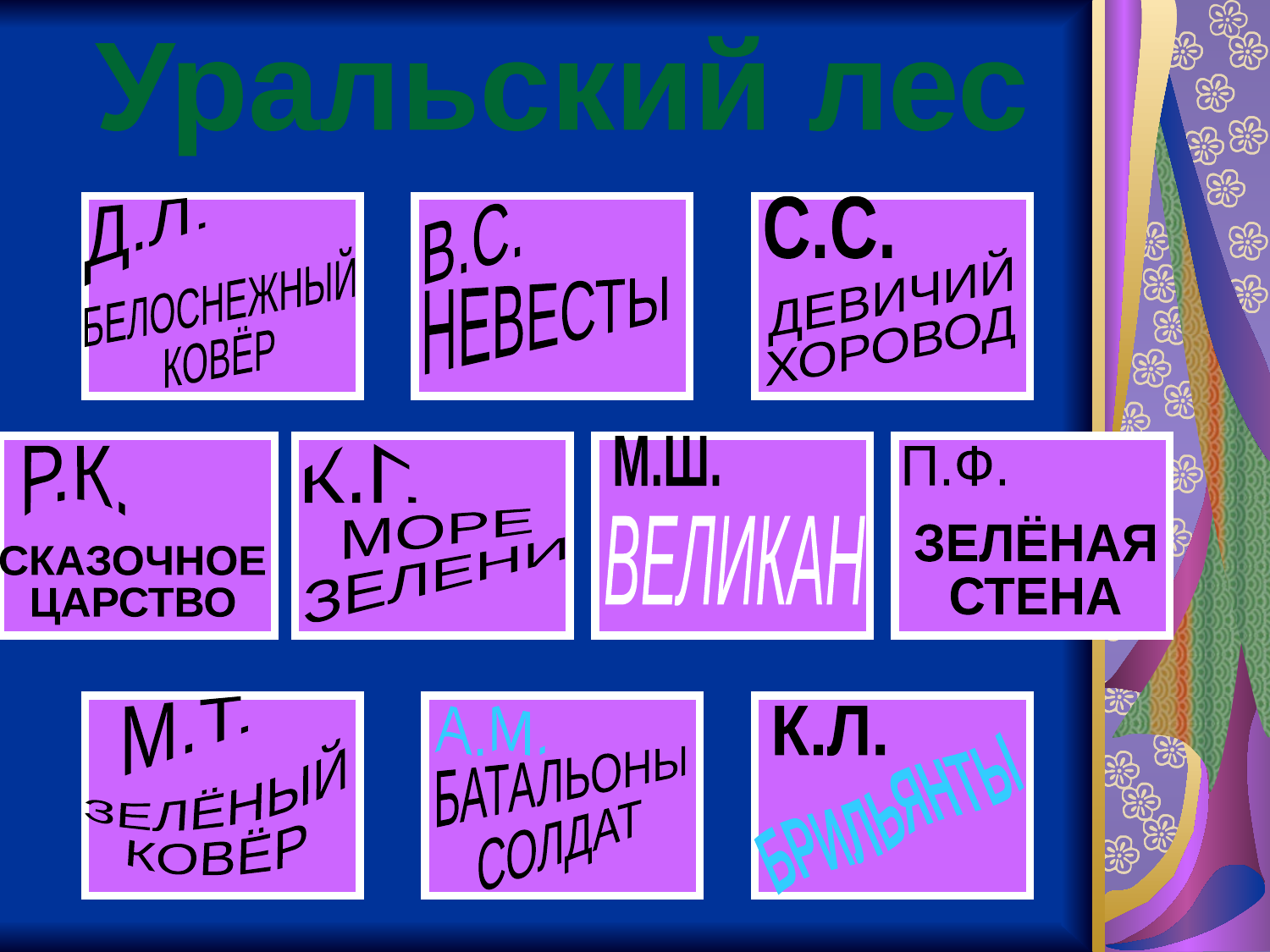

Уральский лес

Д.Л.
БЕЛОСНЕЖНЫЙ
КОВЁР

В.С.
НЕВЕСТЫ

С.С.
ДЕВИЧИЙ
ХОРОВОД

Р.К.
СКАЗОЧНОЕ
ЦАРСТВО

К.Г.
МОРЕ
ЗЕЛЕНИ

М.Ш.
ВЕЛИКАН

П.Ф.
ЗЕЛЁНАЯ
СТЕНА

М.Т.
ЗЕЛЁНЫЙ
КОВЁР

А.М.
БАТАЛЬОНЫ
СОЛДАТ

К.Л.
БРИЛЬЯНТЫ